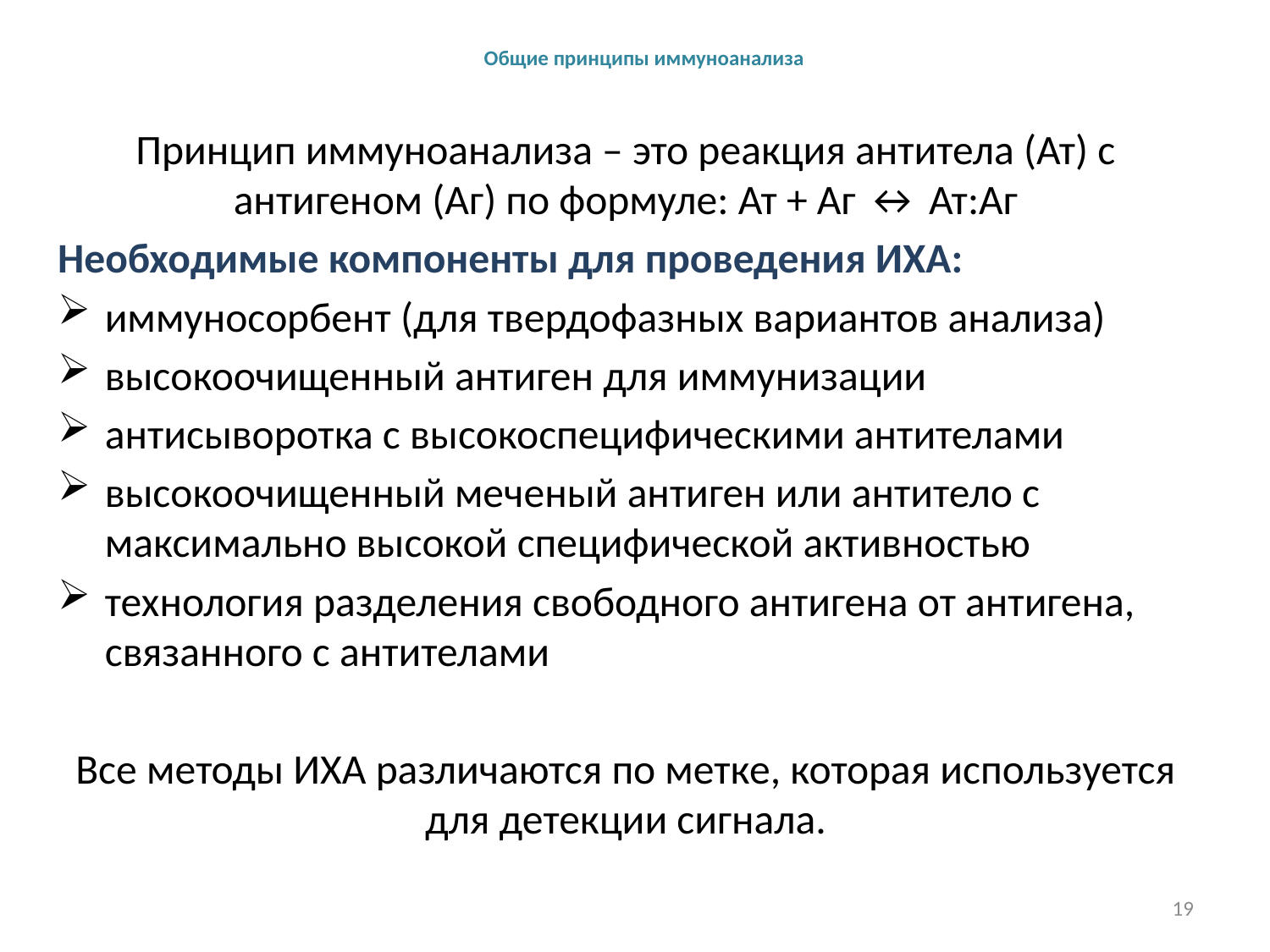

# Общие принципы иммуноанализа
Принцип иммуноанализа – это реакция антитела (Ат) с антигеном (Аг) по формуле: Ат + Аг ↔ Ат:Аг
Необходимые компоненты для проведения ИХА:
иммуносорбент (для твердофазных вариантов анализа)
высокоочищенный антиген для иммунизации
антисыворотка с высокоспецифическими антителами
высокоочищенный меченый антиген или антитело с максимально высокой специфической активностью
технология разделения свободного антигена от антигена, связанного с антителами

Все методы ИХА различаются по метке, которая используется для детекции сигнала.

19